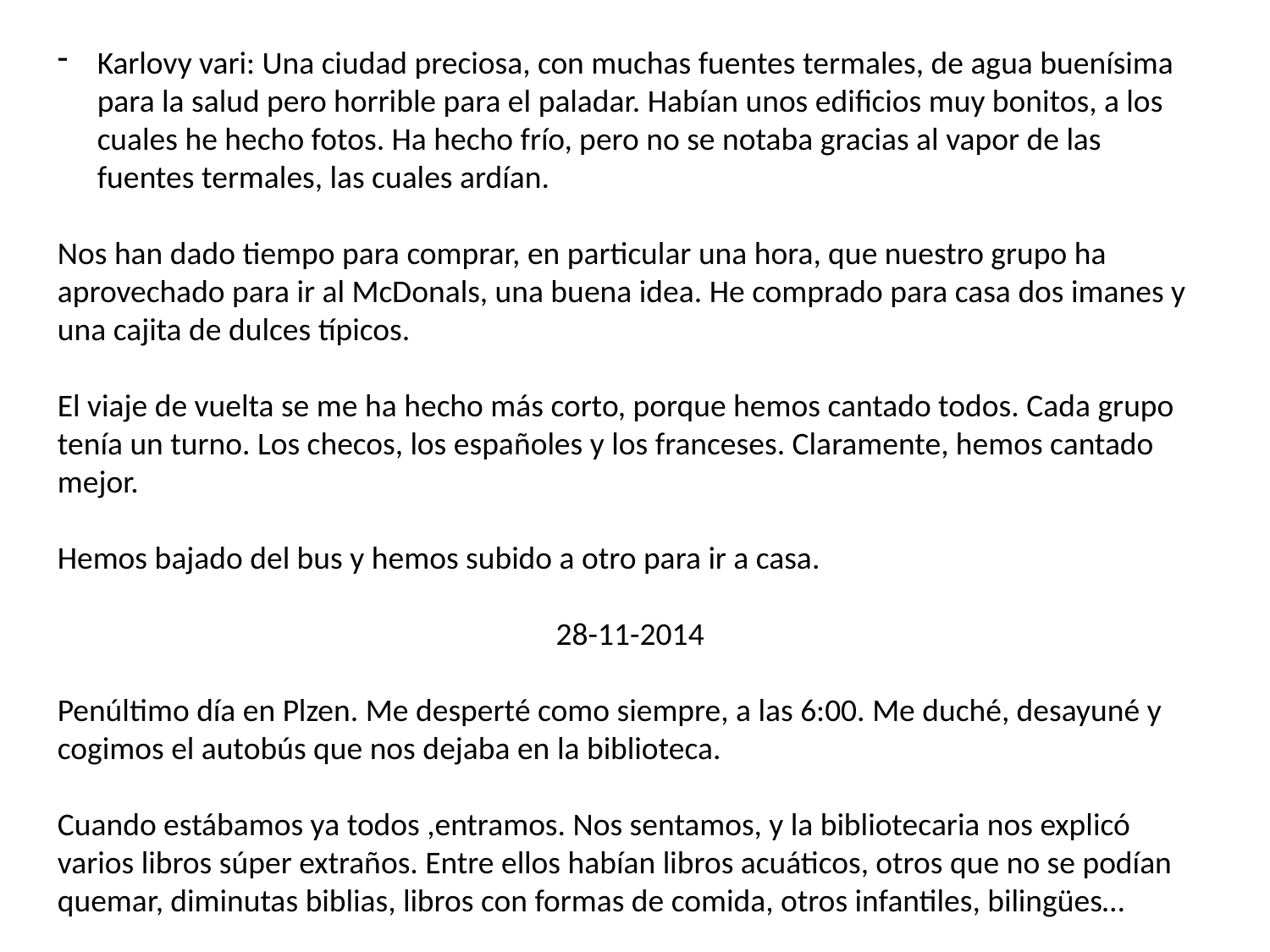

Karlovy vari: Una ciudad preciosa, con muchas fuentes termales, de agua buenísima para la salud pero horrible para el paladar. Habían unos edificios muy bonitos, a los cuales he hecho fotos. Ha hecho frío, pero no se notaba gracias al vapor de las fuentes termales, las cuales ardían.

Nos han dado tiempo para comprar, en particular una hora, que nuestro grupo ha aprovechado para ir al McDonals, una buena idea. He comprado para casa dos imanes y una cajita de dulces típicos.

El viaje de vuelta se me ha hecho más corto, porque hemos cantado todos. Cada grupo tenía un turno. Los checos, los españoles y los franceses. Claramente, hemos cantado mejor.

Hemos bajado del bus y hemos subido a otro para ir a casa.

28-11-2014

Penúltimo día en Plzen. Me desperté como siempre, a las 6:00. Me duché, desayuné y cogimos el autobús que nos dejaba en la biblioteca.

Cuando estábamos ya todos ,entramos. Nos sentamos, y la bibliotecaria nos explicó varios libros súper extraños. Entre ellos habían libros acuáticos, otros que no se podían quemar, diminutas biblias, libros con formas de comida, otros infantiles, bilingües…